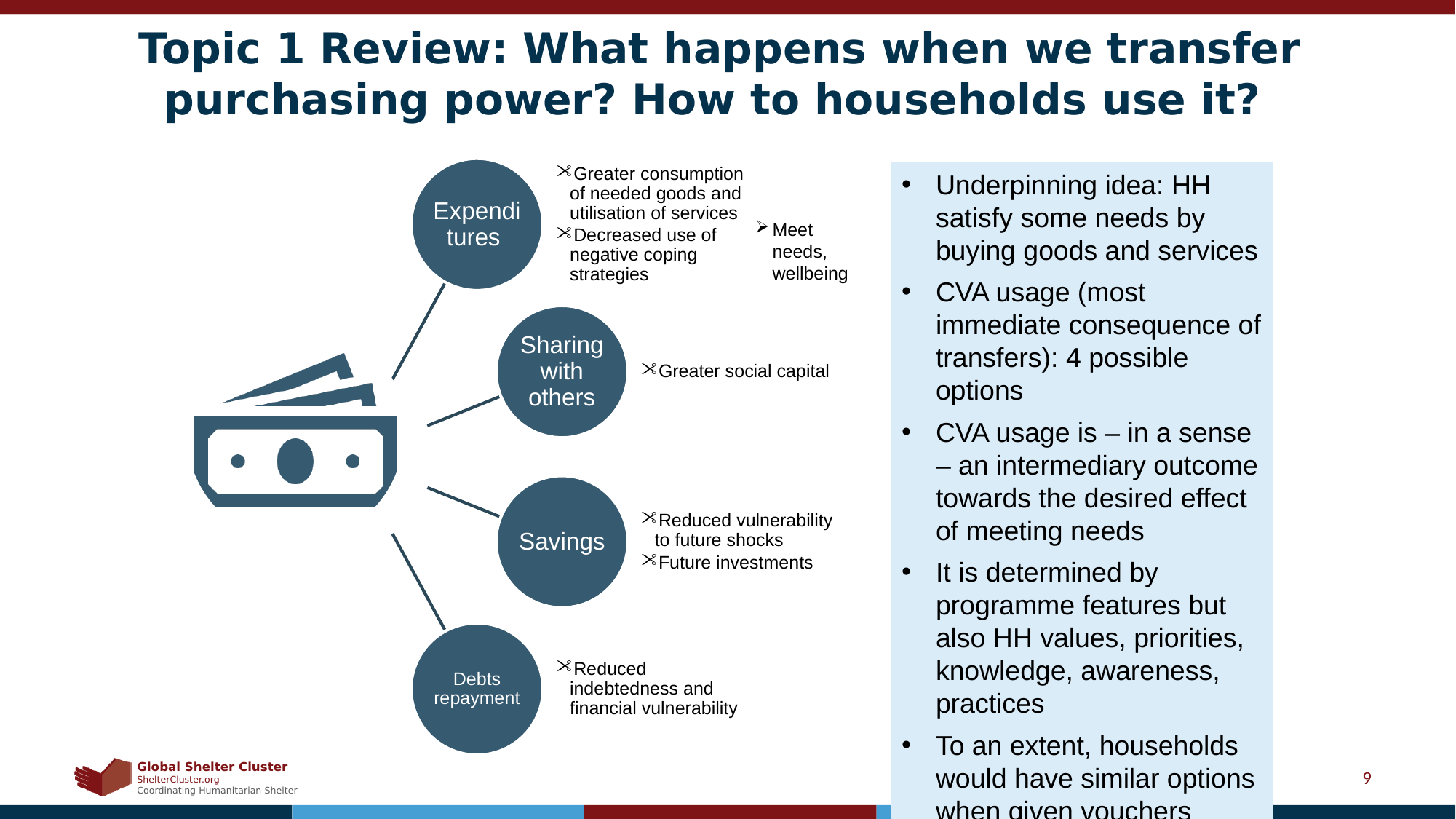

# Topic 1 Review: What happens when we transfer purchasing power? How to households use it?
Expenditures
Greater consumption of needed goods and utilisation of services
Decreased use of negative coping strategies
Sharing with others
Greater social capital
Savings
Reduced vulnerability to future shocks
Future investments
Debts repayment
Reduced indebtedness and financial vulnerability
Underpinning idea: HH satisfy some needs by buying goods and services
CVA usage (most immediate consequence of transfers): 4 possible options
CVA usage is – in a sense – an intermediary outcome towards the desired effect of meeting needs
It is determined by programme features but also HH values, priorities, knowledge, awareness, practices
To an extent, households would have similar options when given vouchers
Meet needs, wellbeing
9